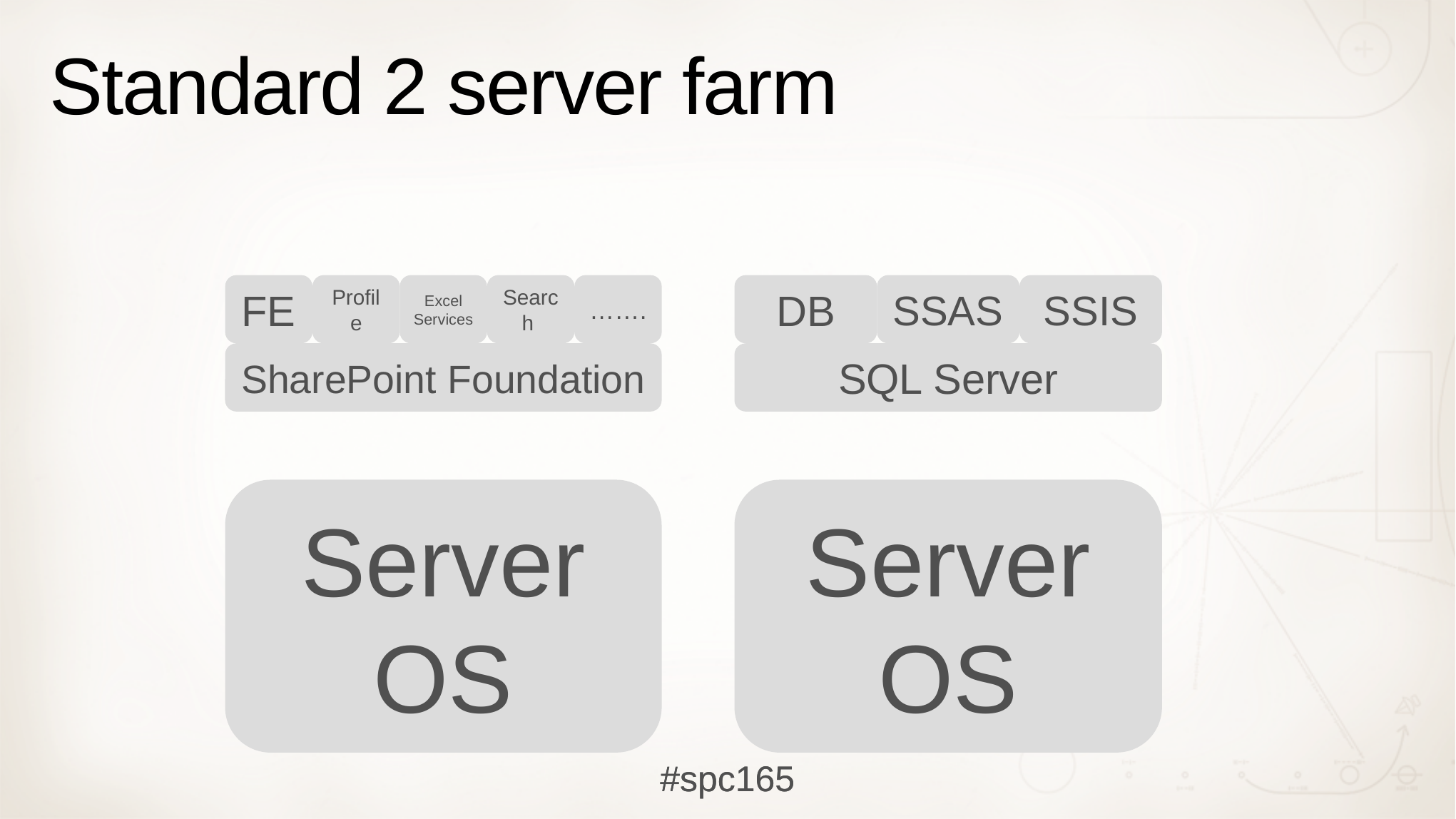

# Standard 2 server farm
Server OS
SharePoint Foundation
FE
Profile
Excel Services
Search
…….
Server OS
SQL Server
DB
SSAS
SSIS